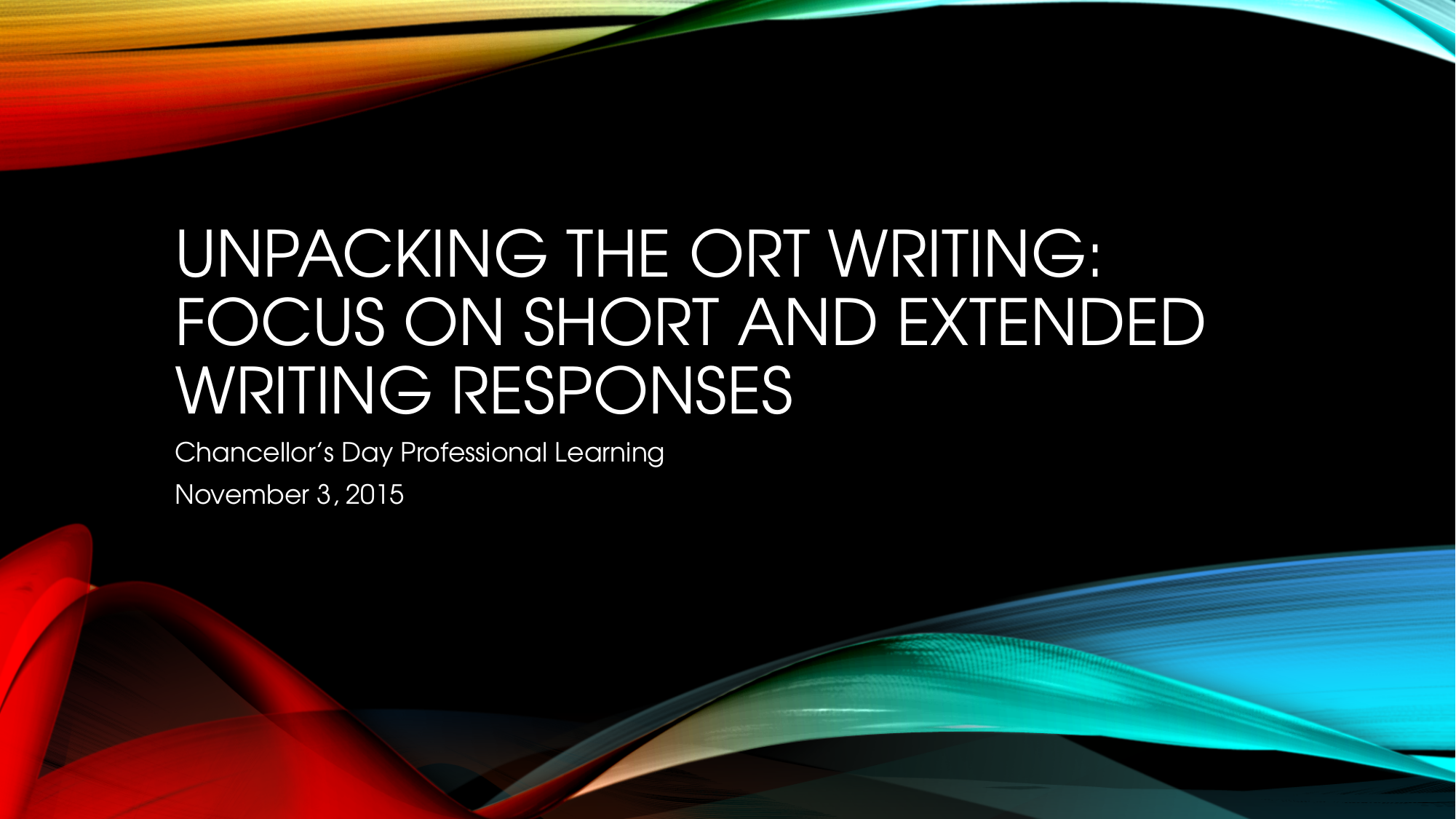

# Unpacking the ORT Writing: Focus on Short and Extended Writing Responses
Chancellor’s Day Professional Learning
November 3, 2015